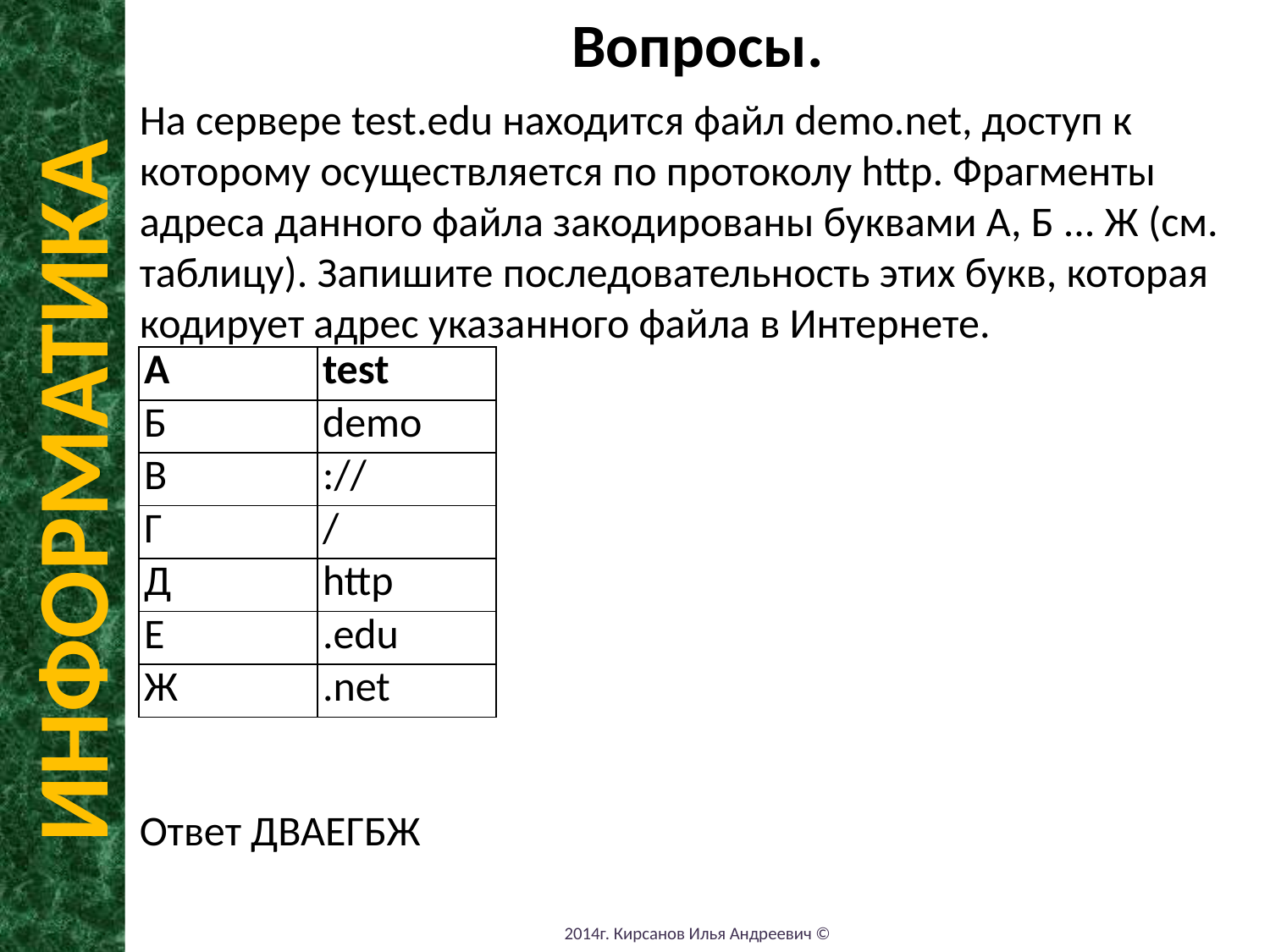

Вопросы.

На сервере test.edu находится файл demo.net, доступ к которому осуществляется по протоколу http. Фрагменты адреса данного файла закодированы буквами А, Б ... Ж (см. таблицу). Запишите последовательность этих букв, которая кодирует адрес указанного файла в Интернете.

Ответ ДВАЕГБЖ

| A | test |
| --- | --- |
| Б | demo |
| В | :// |
| Г | / |
| Д | http |
| Е | .edu |
| Ж | .net |
ИНФОРМАТИКА
2014г. Кирсанов Илья Андреевич ©